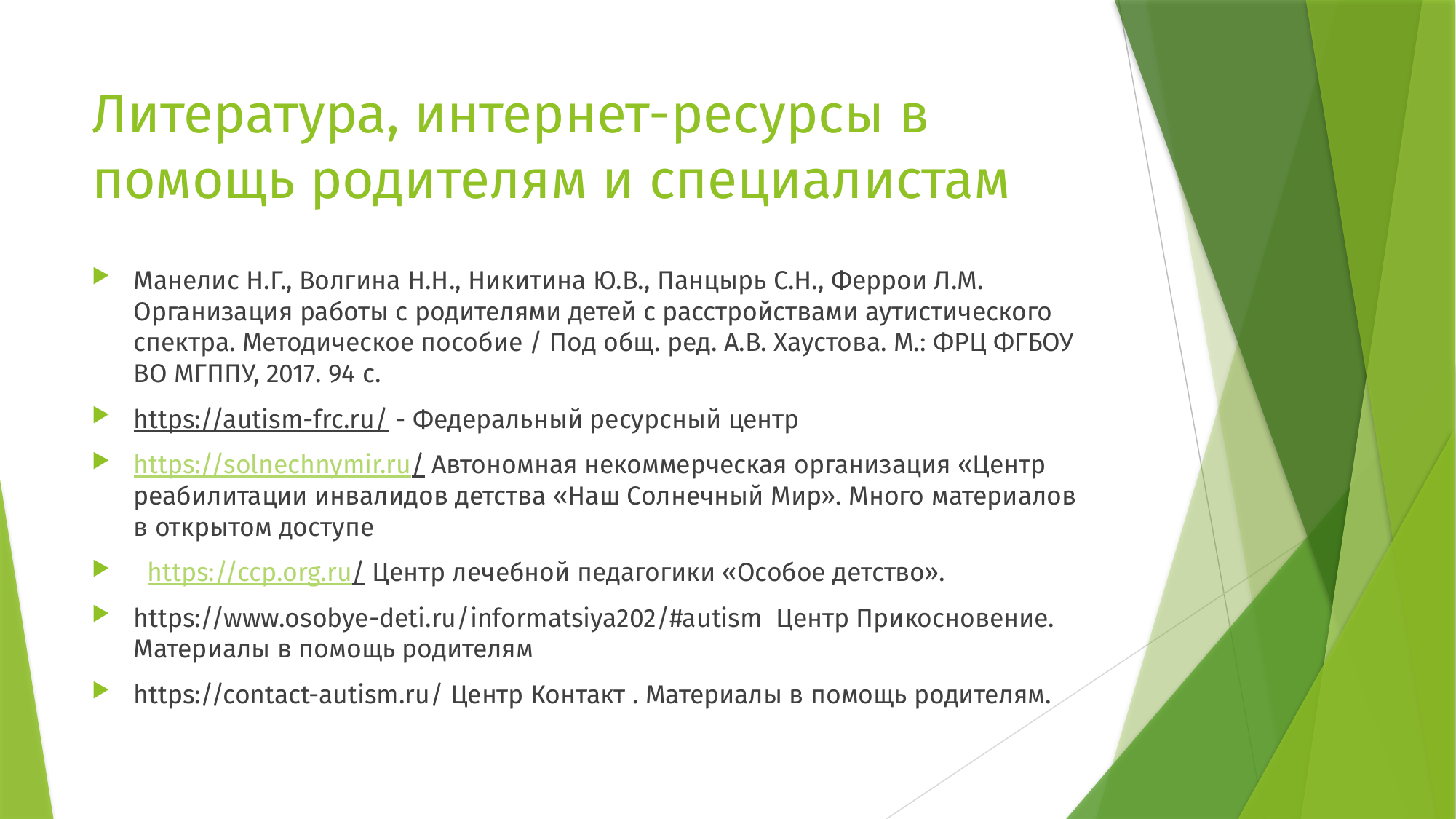

# Литература, интернет-ресурсы в помощь родителям и специалистам
Манелис Н.Г., Волгина Н.Н., Никитина Ю.В., Панцырь С.Н., Феррои Л.М. Организация работы с родителями детей с расстройствами аутистического спектра. Методическое пособие / Под общ. ред. А.В. Хаустова. М.: ФРЦ ФГБОУ ВО МГППУ, 2017. 94 с.
https://autism-frc.ru/ - Федеральный ресурсный центр
https://solnechnymir.ru/ Автономная некоммерческая организация «Центр реабилитации инвалидов детства «Наш Солнечный Мир». Много материалов в открытом доступе
  https://ccp.org.ru/ Центр лечебной педагогики «Особое детство».
https://www.osobye-deti.ru/informatsiya202/#autism  Центр Прикосновение. Материалы в помощь родителям
https://contact-autism.ru/ Центр Контакт . Материалы в помощь родителям.